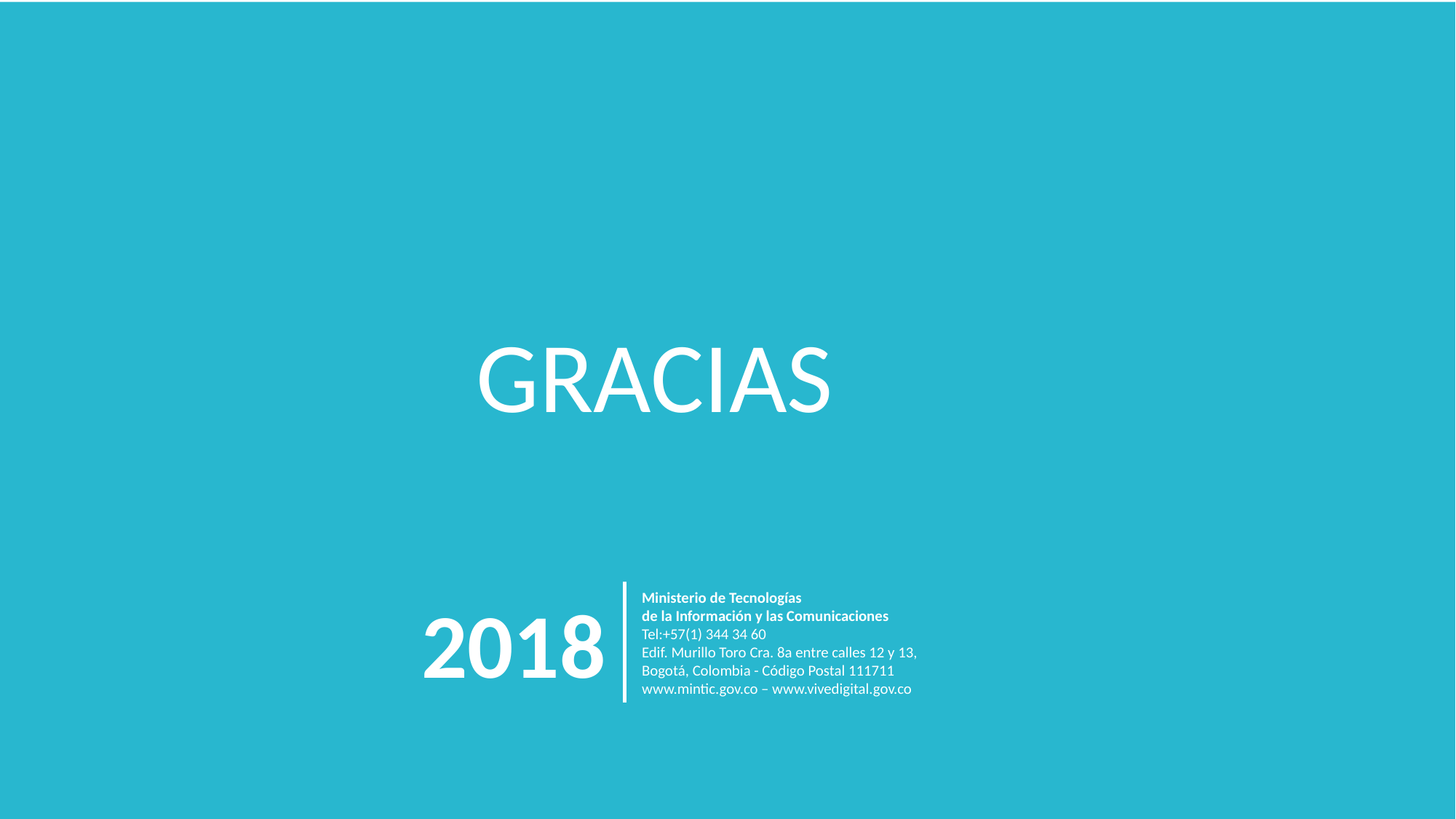

GRACIAS
2018
Ministerio de Tecnologías
de la Información y las Comunicaciones
Tel:+57(1) 344 34 60
Edif. Murillo Toro Cra. 8a entre calles 12 y 13, Bogotá, Colombia - Código Postal 111711
www.mintic.gov.co – www.vivedigital.gov.co